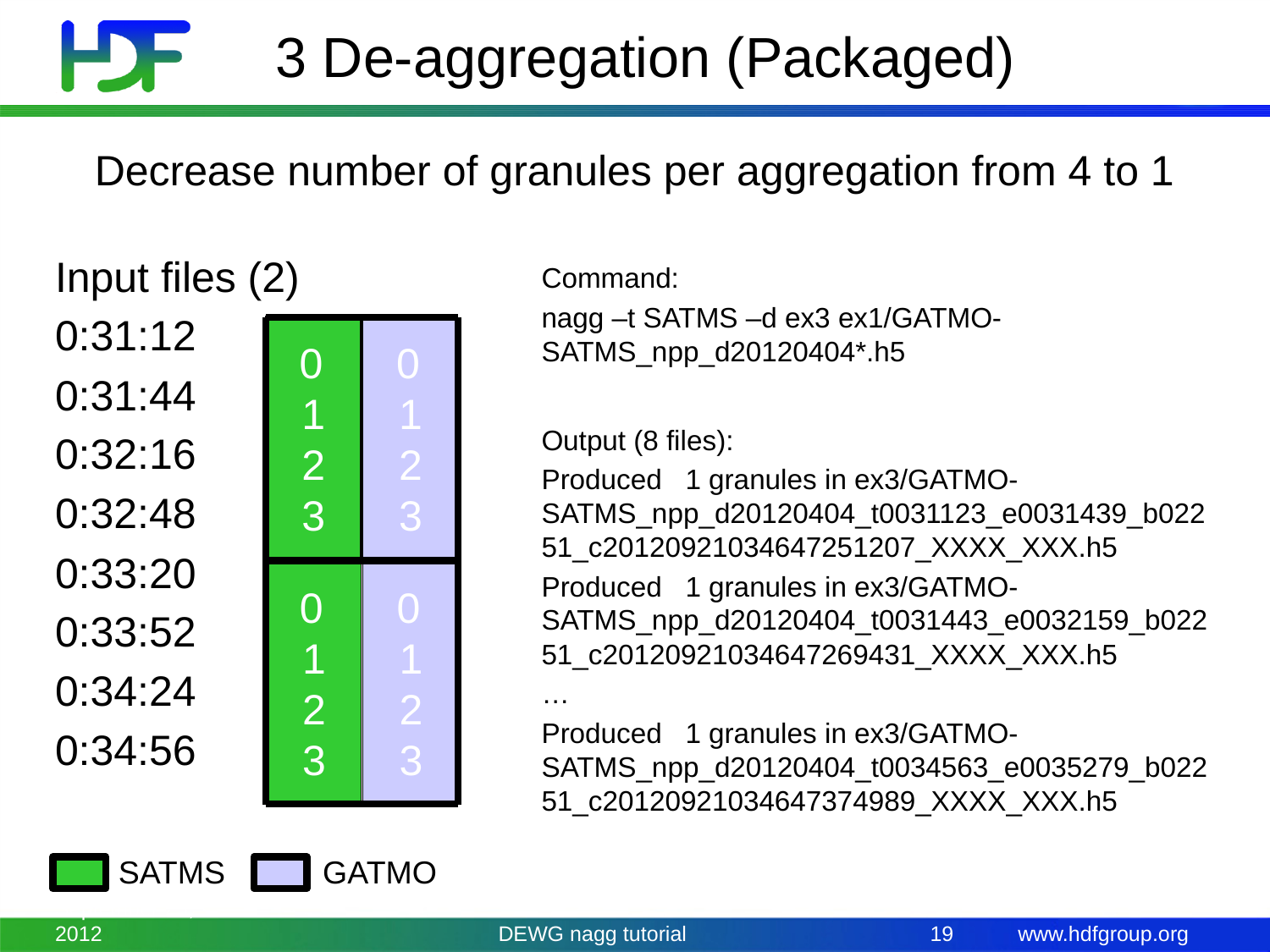

# 3 De-aggregation (Packaged)
Decrease number of granules per aggregation from 4 to 1
Input files (2)
0:31:12
0:31:44
0:32:16
0:32:48
0:33:20
0:33:52
0:34:24
0:34:56

Command:
nagg –t SATMS –d ex3 ex1/GATMO-SATMS_npp_d20120404*.h5

Output (8 files):
Produced   1 granules in ex3/GATMO-SATMS_npp_d20120404_t0031123_e0031439_b02251_c20120921034647251207_XXXX_XXX.h5
Produced   1 granules in ex3/GATMO-SATMS_npp_d20120404_t0031443_e0032159_b02251_c20120921034647269431_XXXX_XXX.h5
…
Produced   1 granules in ex3/GATMO-SATMS_npp_d20120404_t0034563_e0035279_b02251_c20120921034647374989_XXXX_XXX.h5

  0
  1
  2
  3
  0
  1
  2
  3
  0
  1
  2
  3
  0
  1
  2
  3
SATMS           GATMO

September 25, 2012
DEWG nagg tutorial
19